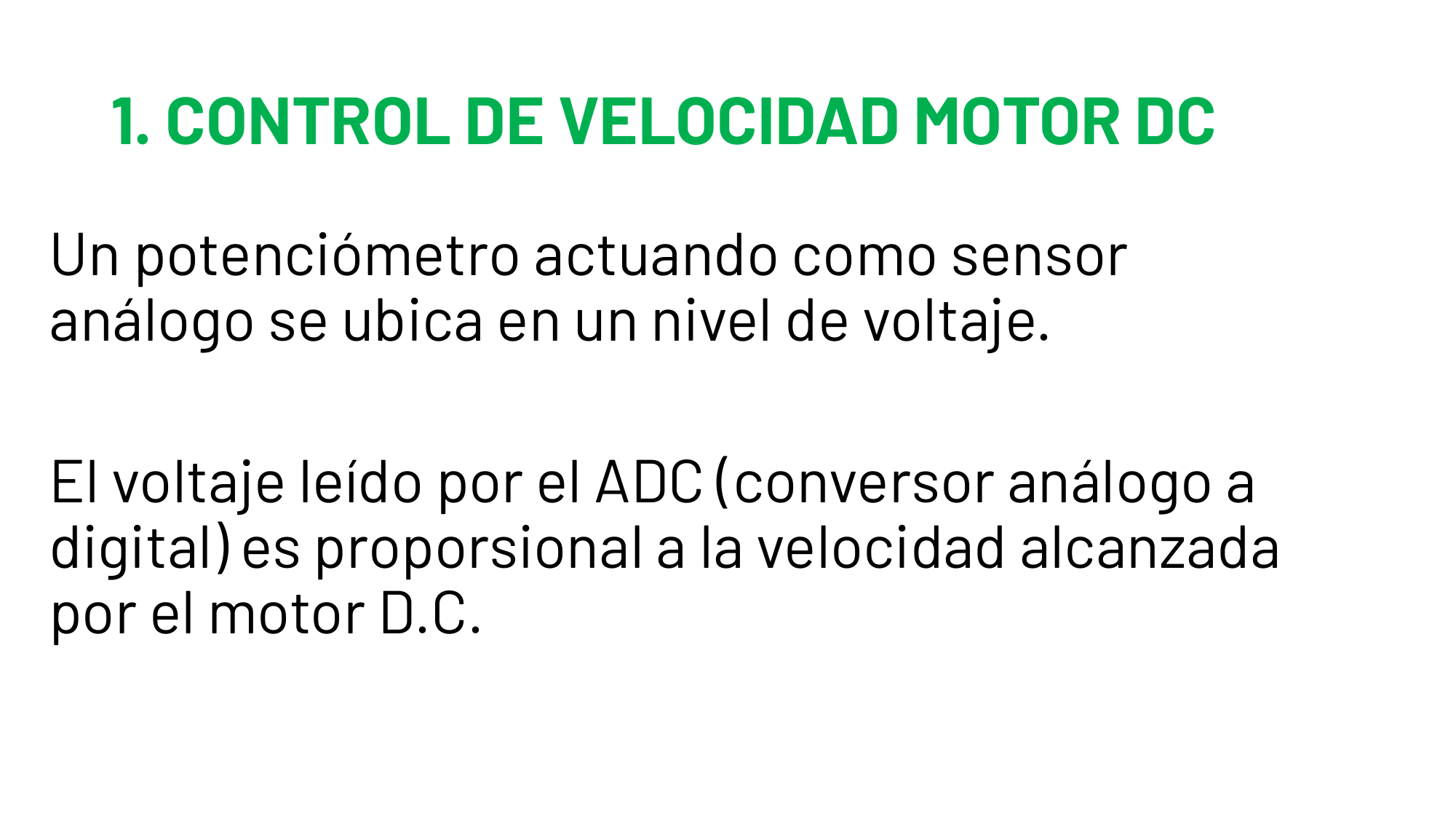

# 1. CONTROL DE VELOCIDAD MOTOR DC
Un potenciómetro actuando como sensor análogo se ubica en un nivel de voltaje.

El voltaje leído por el ADC (conversor análogo a digital) es proporsional a la velocidad alcanzada por el motor D.C.